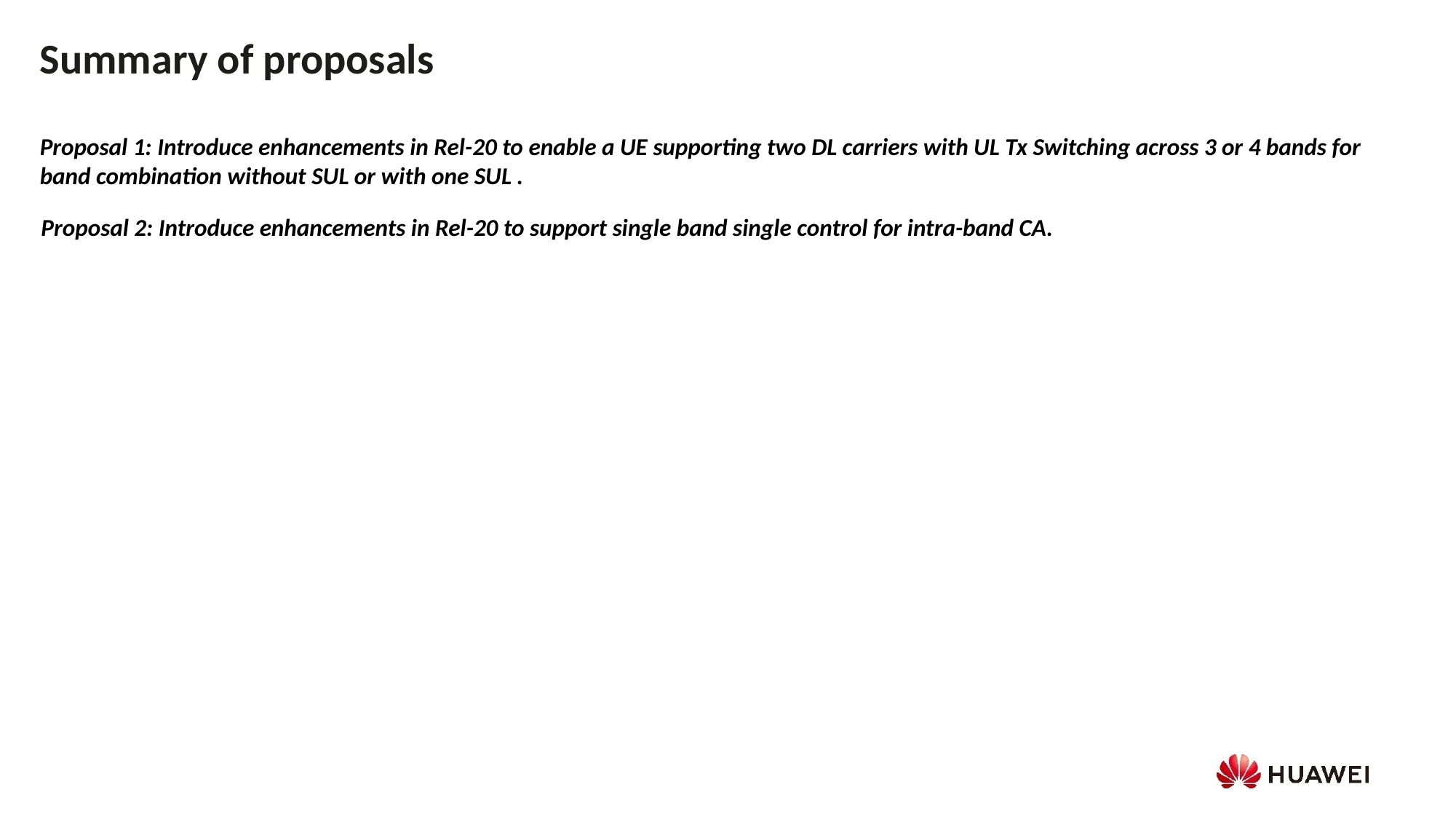

Summary of proposals
Proposal 1: Introduce enhancements in Rel-20 to enable a UE supporting two DL carriers with UL Tx Switching across 3 or 4 bands for band combination without SUL or with one SUL .
Proposal 2: Introduce enhancements in Rel-20 to support single band single control for intra-band CA.